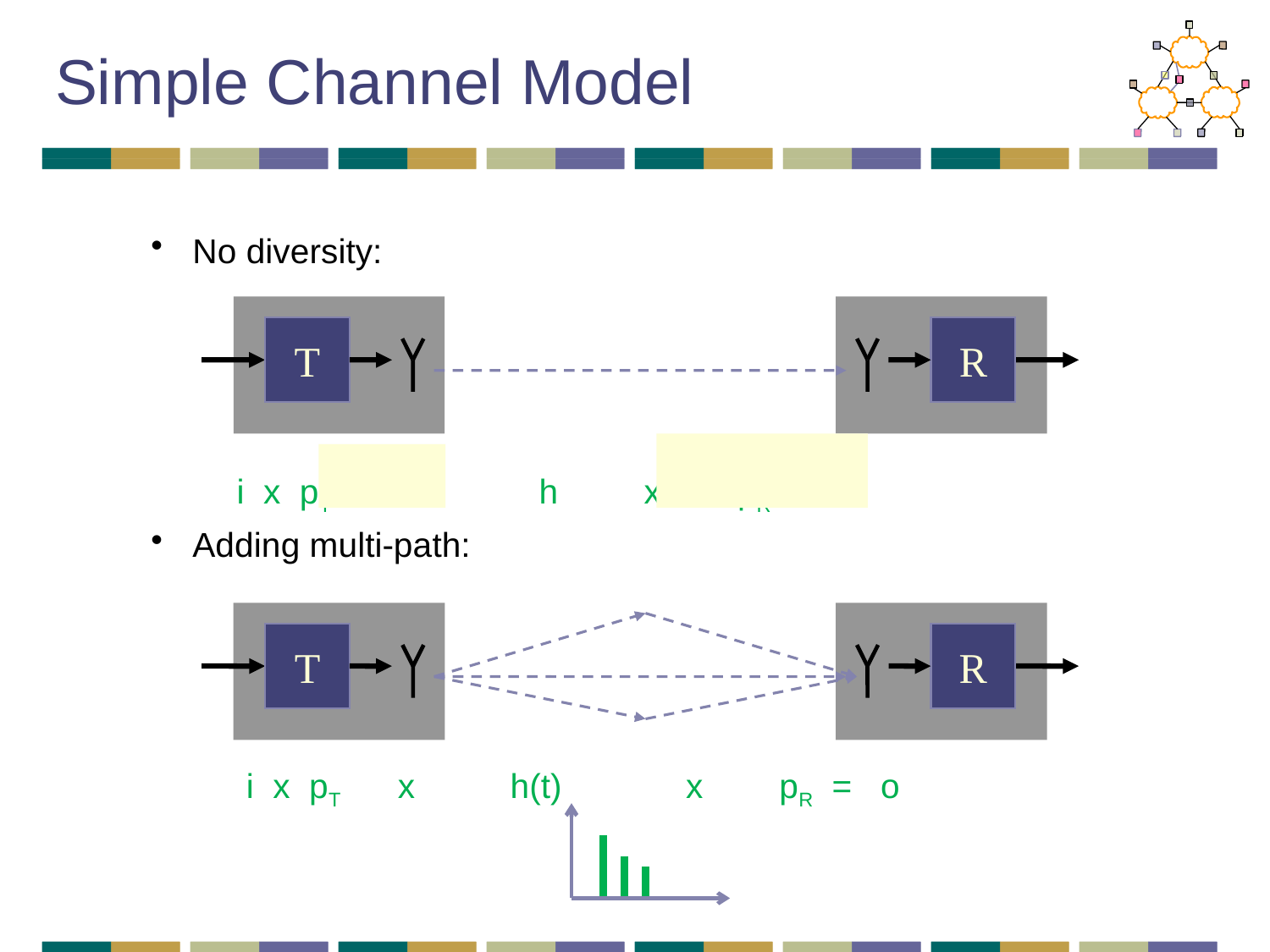

# Simple Channel Model
No diversity:

         i  x  pT      x              h         x        pR   =   o
Adding multi-path:

          i  x  pT      x          h(t)             x        pR  =   o

T
R

T
R